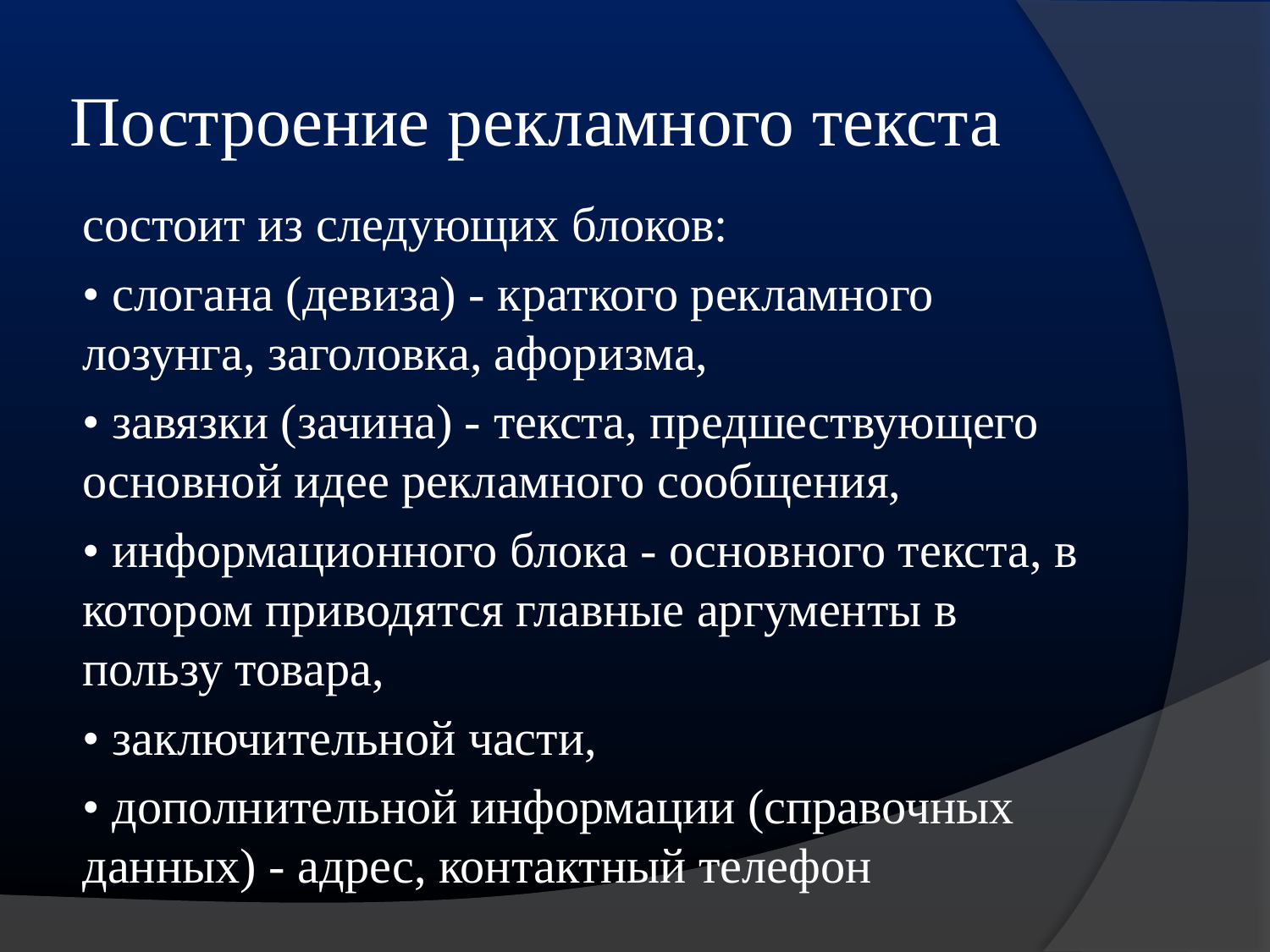

# Построение рекламного текста
состоит из следующих блоков:
• слогана (девиза) - краткого рекламного лозунга, заголовка, афоризма,
• завязки (зачина) - текста, предшествующего основной идее рекламного сообщения,
• информационного блока - основного текста, в котором приводятся главные аргументы в пользу товара,
• заключительной части,
• дополнительной информации (справочных данных) - адрес, контактный телефон